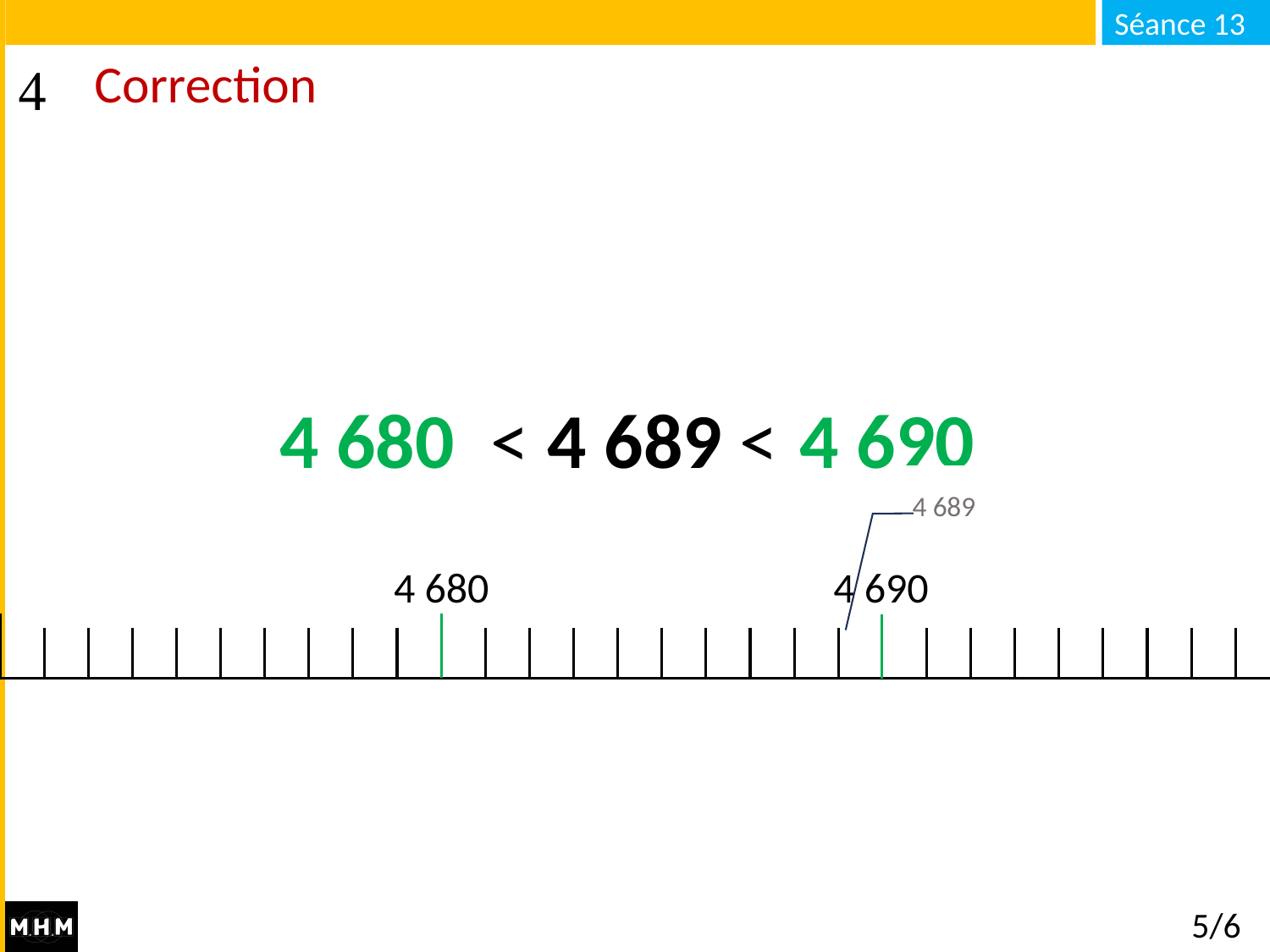

# Correction
4 680
4 690
… < 4 689 < …
4 689
4 680
4 690
5/6